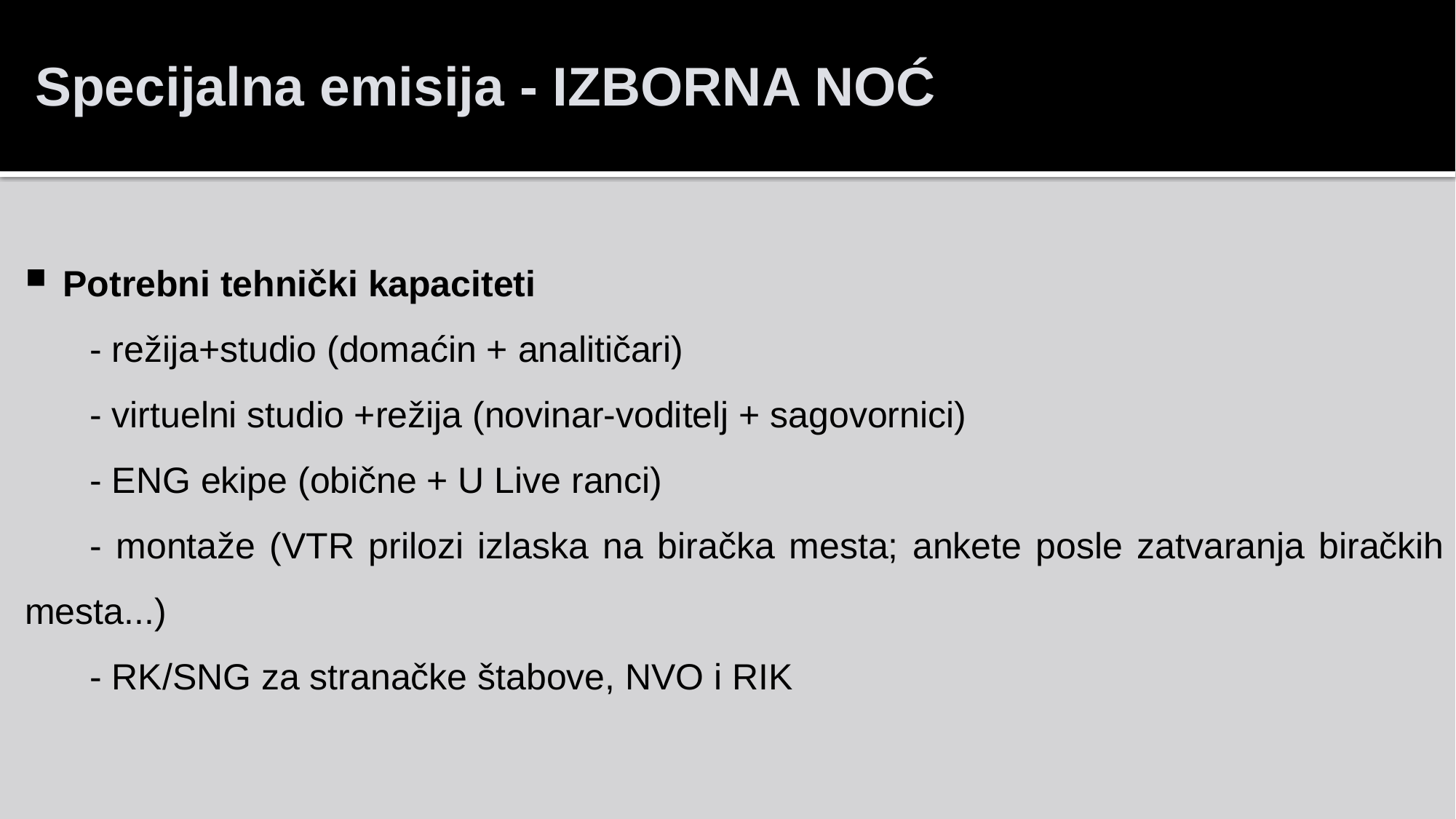

# Specijalna emisija - IZBORNA NOĆ
Potrebni tehnički kapaciteti
       	- režija+studio (domaćin + analitičari)
	- virtuelni studio +režija (novinar-voditelj + sagovornici)
	- ENG ekipe (obične + U Live ranci)
	- montaže (VTR prilozi izlaska na biračka mesta; ankete posle zatvaranja biračkih mesta...)
	- RK/SNG za stranačke štabove, NVO i RIK